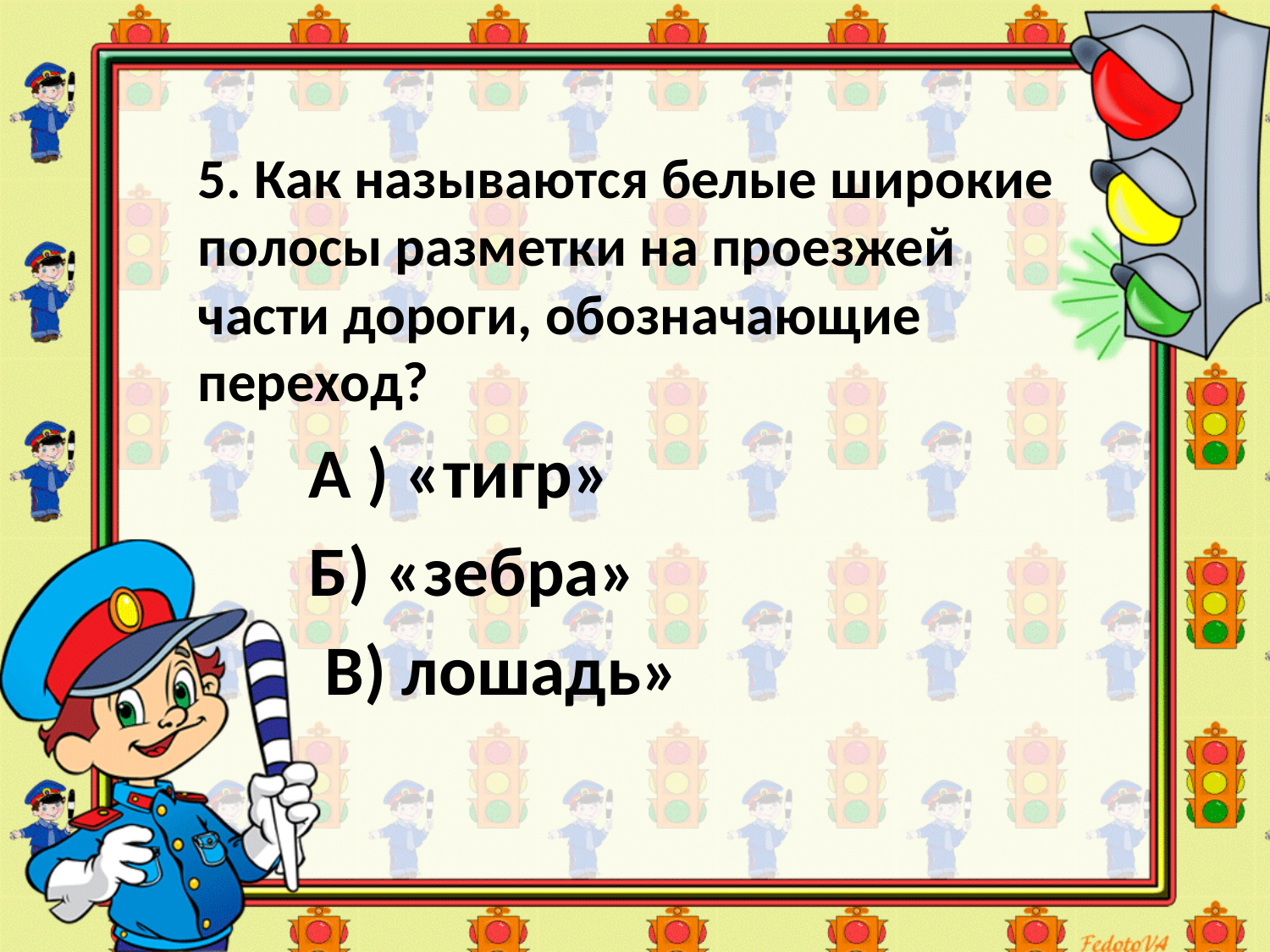

5. Как называются белые широкие полосы разметки на проезжей части дороги, обозначающие переход?
       А ) «тигр»
       Б) «зебра»
        В) лошадь»

#